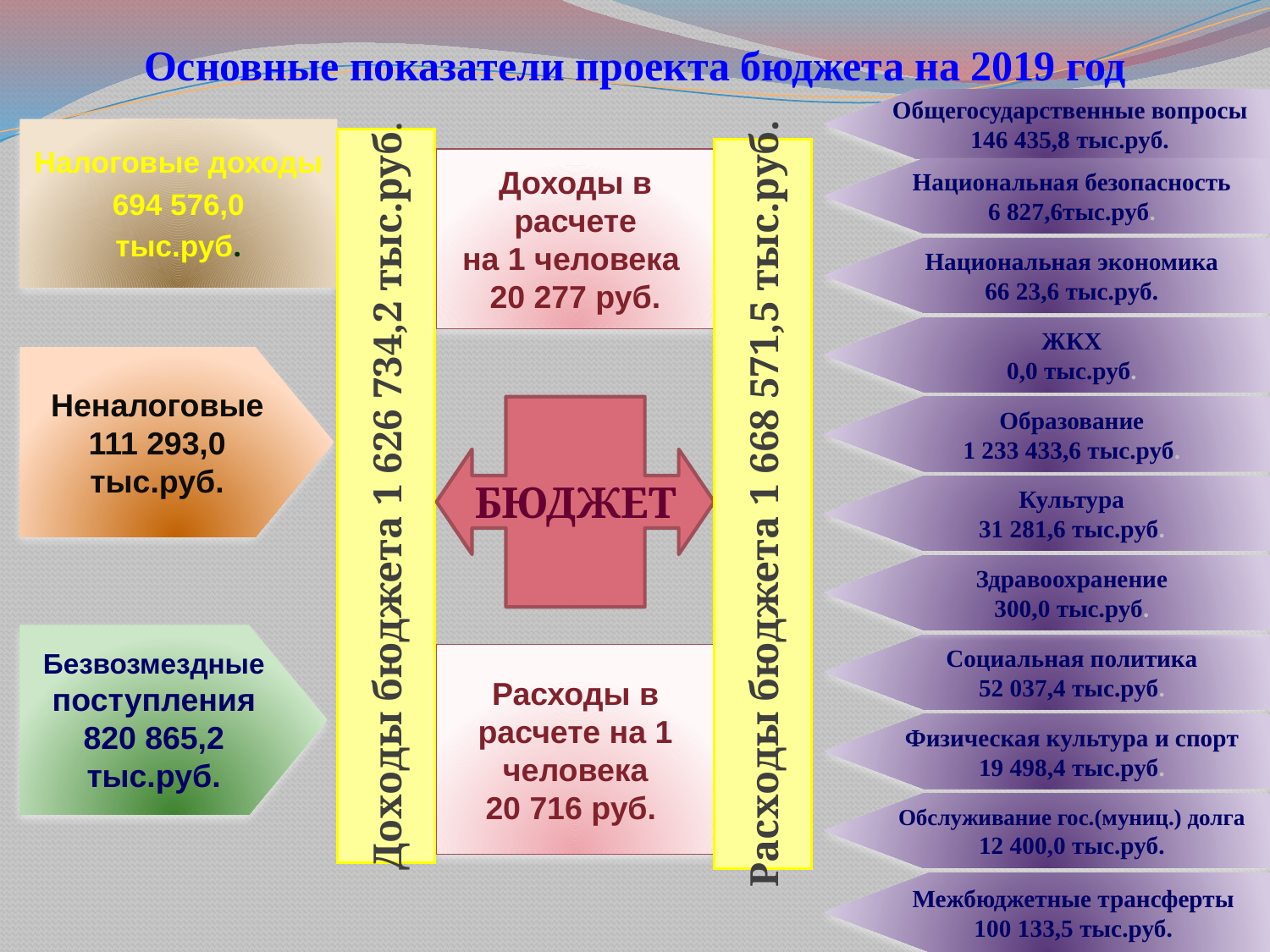

# Основные показатели проекта бюджета на 2019 год
Общегосударственные вопросы
146 435,8 тыс.руб.
Налоговые доходы
694 576,0
тыс.руб.
Доходы бюджета 1 626 734,2 тыс.руб.
Расходы бюджета 1 668 571,5 тыс.руб.
Доходы в расчете
на 1 человека
20 277 руб.
Национальная безопасность
6 827,6тыс.руб.

Национальная экономика
66 23,6 тыс.руб.
.
ЖКХ
0,0 тыс.руб.
Неналоговые 111 293,0 тыс.руб.
БЮДЖЕТ
Образование
1 233 433,6 тыс.руб.
Культура
31 281,6 тыс.руб.
Здравоохранение
300,0 тыс.руб.
Безвозмездные поступления
820 865,2 тыс.руб.
Социальная политика
52 037,4 тыс.руб.
Расходы в расчете на 1 человека
20 716 руб.
Физическая культура и спорт
19 498,4 тыс.руб.
Обслуживание гос.(муниц.) долга
12 400,0 тыс.руб.
Межбюджетные трансферты
100 133,5 тыс.руб.